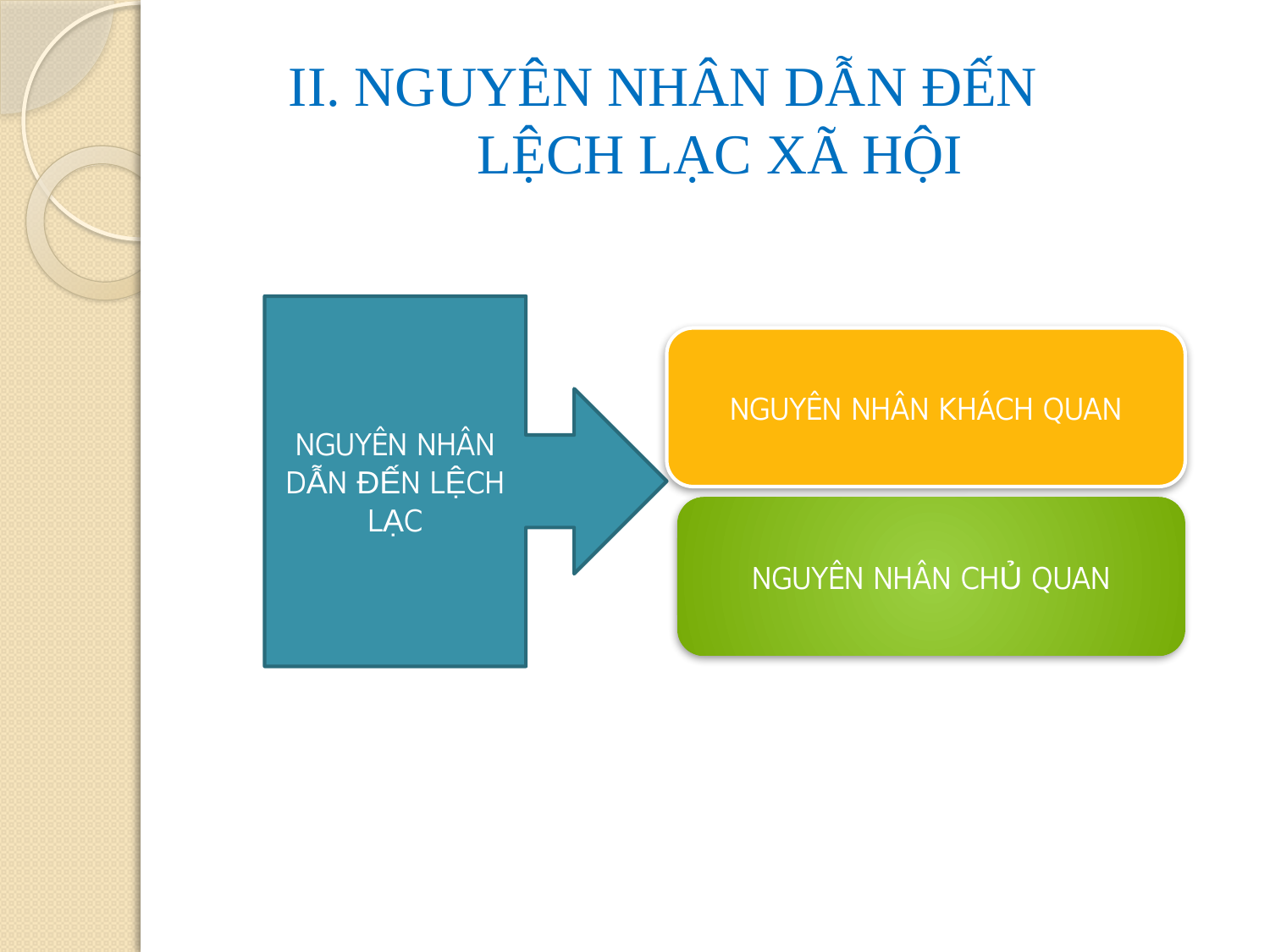

# II. NGUYÊN NHÂN DẪN ĐẾN          LỆCH LẠC XÃ HỘI

NGUYÊN NHÂN DẪN ĐẾN LỆCH LẠC
NGUYÊN NHÂN KHÁCH QUAN
NGUYÊN NHÂN CHỦ QUAN